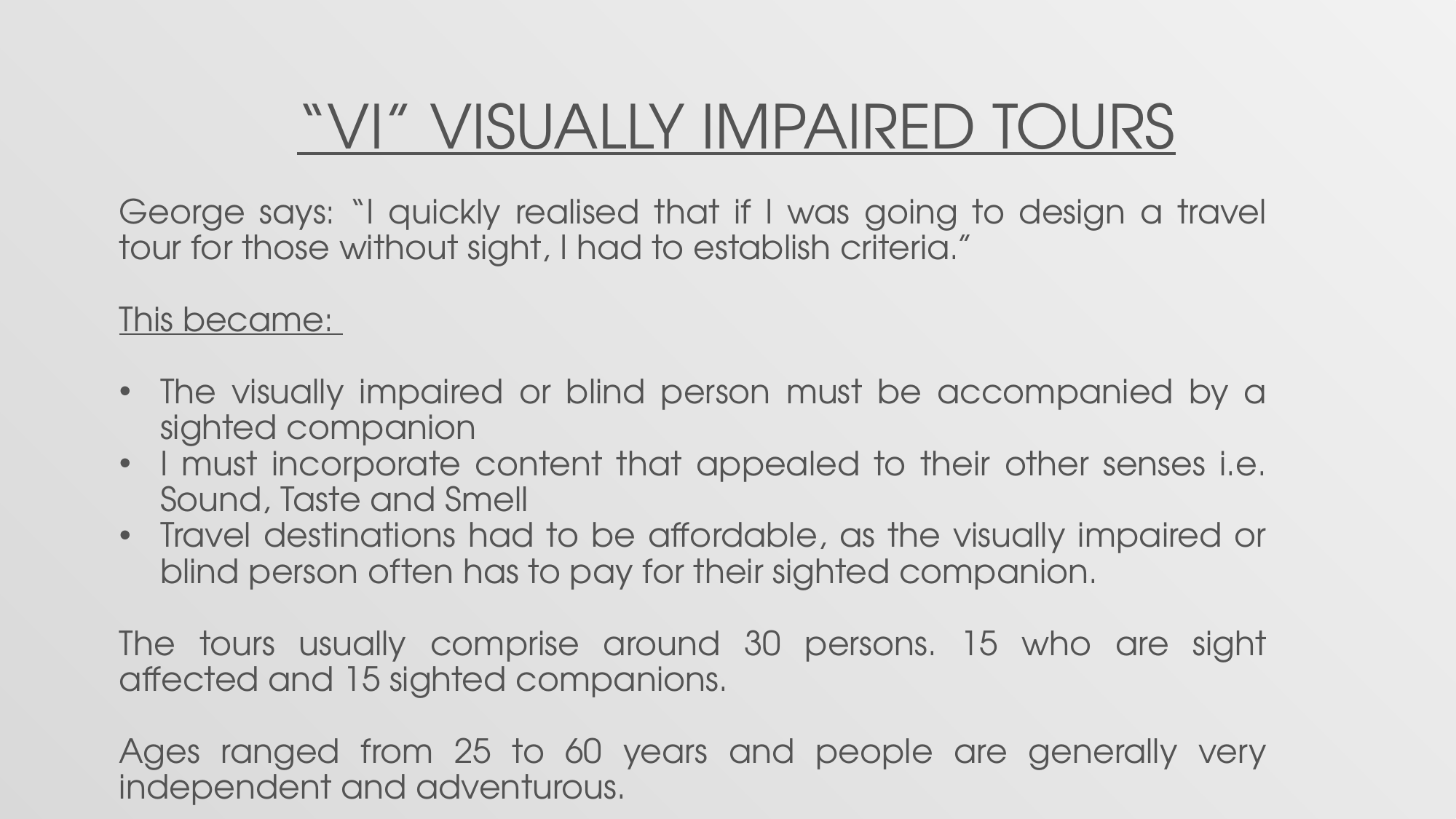

“VI” VISUALLY IMPAIRED TOURS
George says: “I quickly realised that if I was going to design a travel tour for those without sight, I had to establish criteria.”

This became:

The visually impaired or blind person must be accompanied by a sighted companion
I must incorporate content that appealed to their other senses i.e. Sound, Taste and Smell
Travel destinations had to be affordable, as the visually impaired or blind person often has to pay for their sighted companion.

The tours usually comprise around 30 persons. 15 who are sight affected and 15 sighted companions.

Ages ranged from 25 to 60 years and people are generally very independent and adventurous.